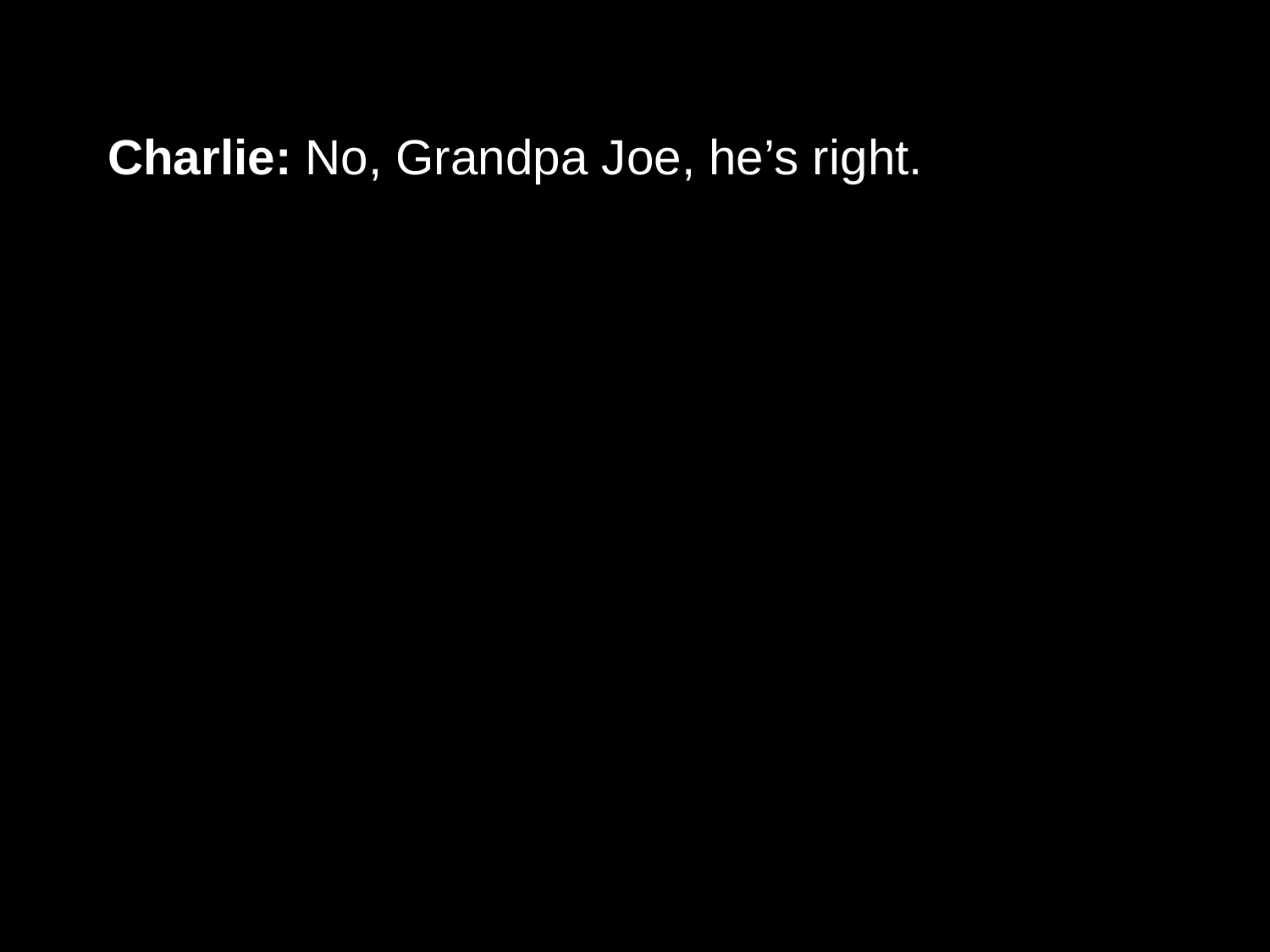

# Charlie: No, Grandpa Joe, he’s right.